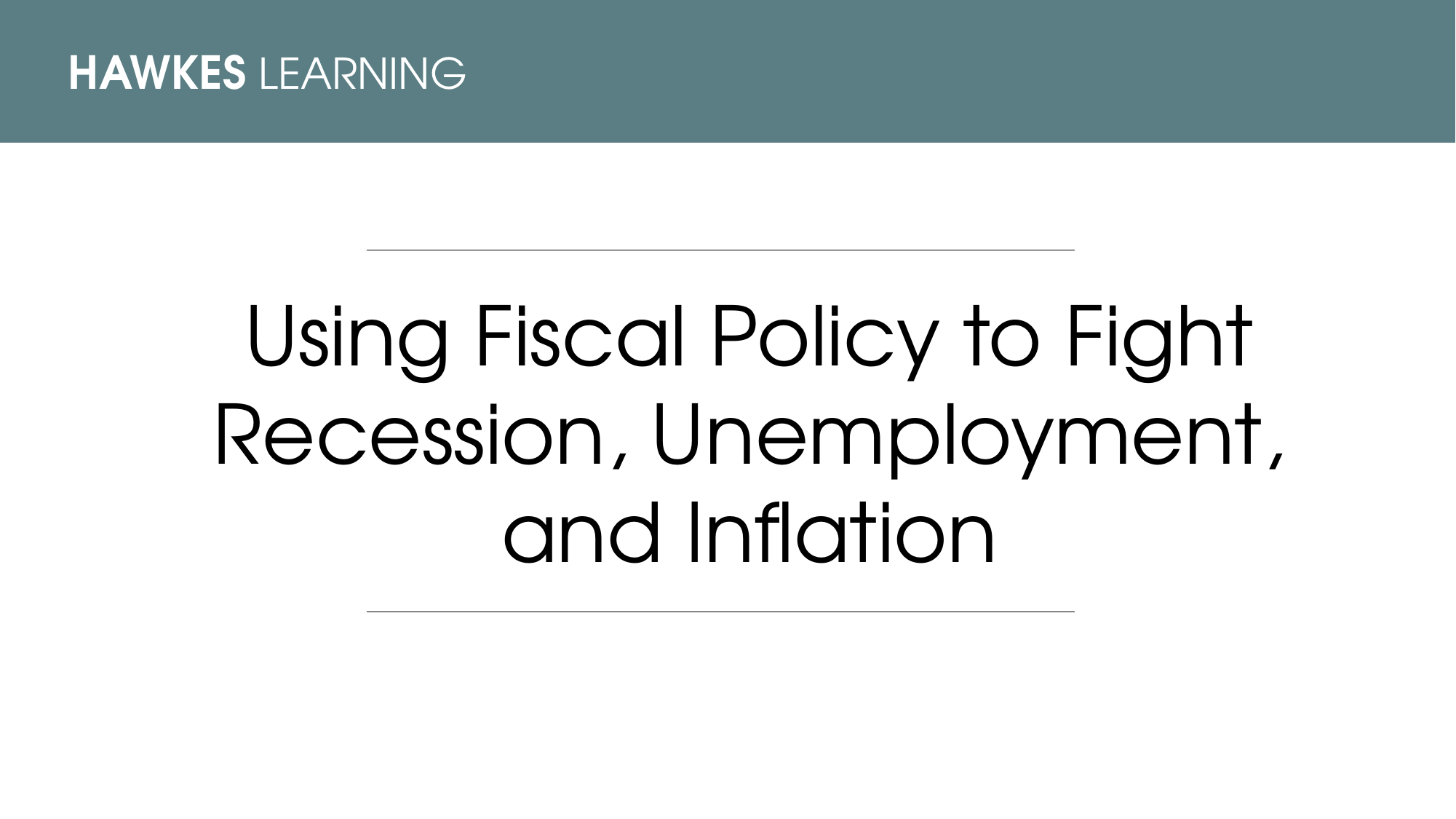

HAWKES LEARNING
Using Fiscal Policy to Fight Recession, Unemployment, and Inflation